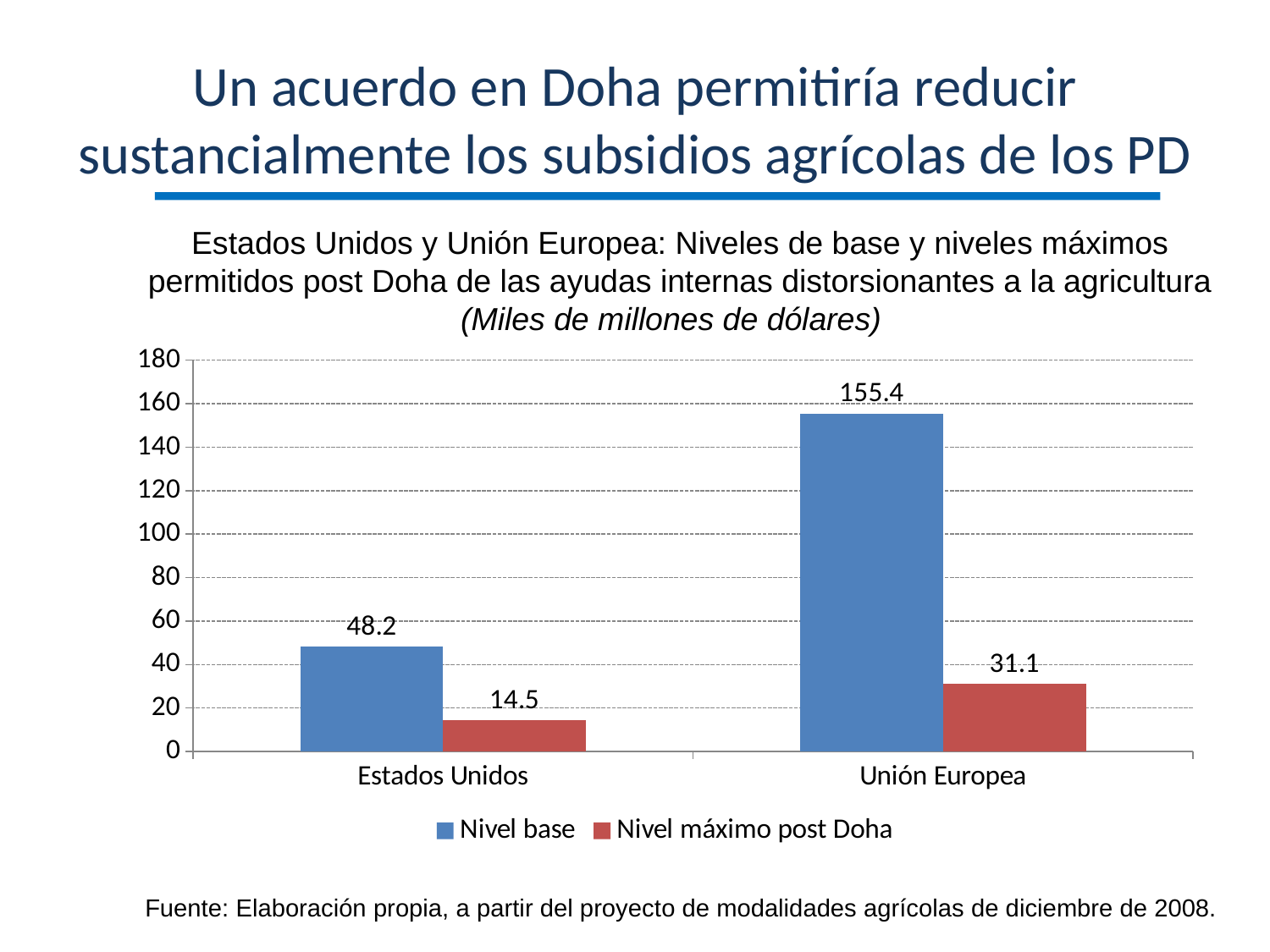

# Un acuerdo en Doha permitiría reducir sustancialmente los subsidios agrícolas de los PD

Estados Unidos y Unión Europea: Niveles de base y niveles máximos permitidos post Doha de las ayudas internas distorsionantes a la agricultura
(Miles de millones de dólares)

### Chart

| Category | Nivel base | Nivel máximo post Doha |
|---|---|---|
| Estados Unidos | 48.2 | 14.46 |
| Unión Europea | 155.42556624 | 31.08511324799991 |
Fuente: Elaboración propia, a partir del proyecto de modalidades agrícolas de diciembre de 2008.